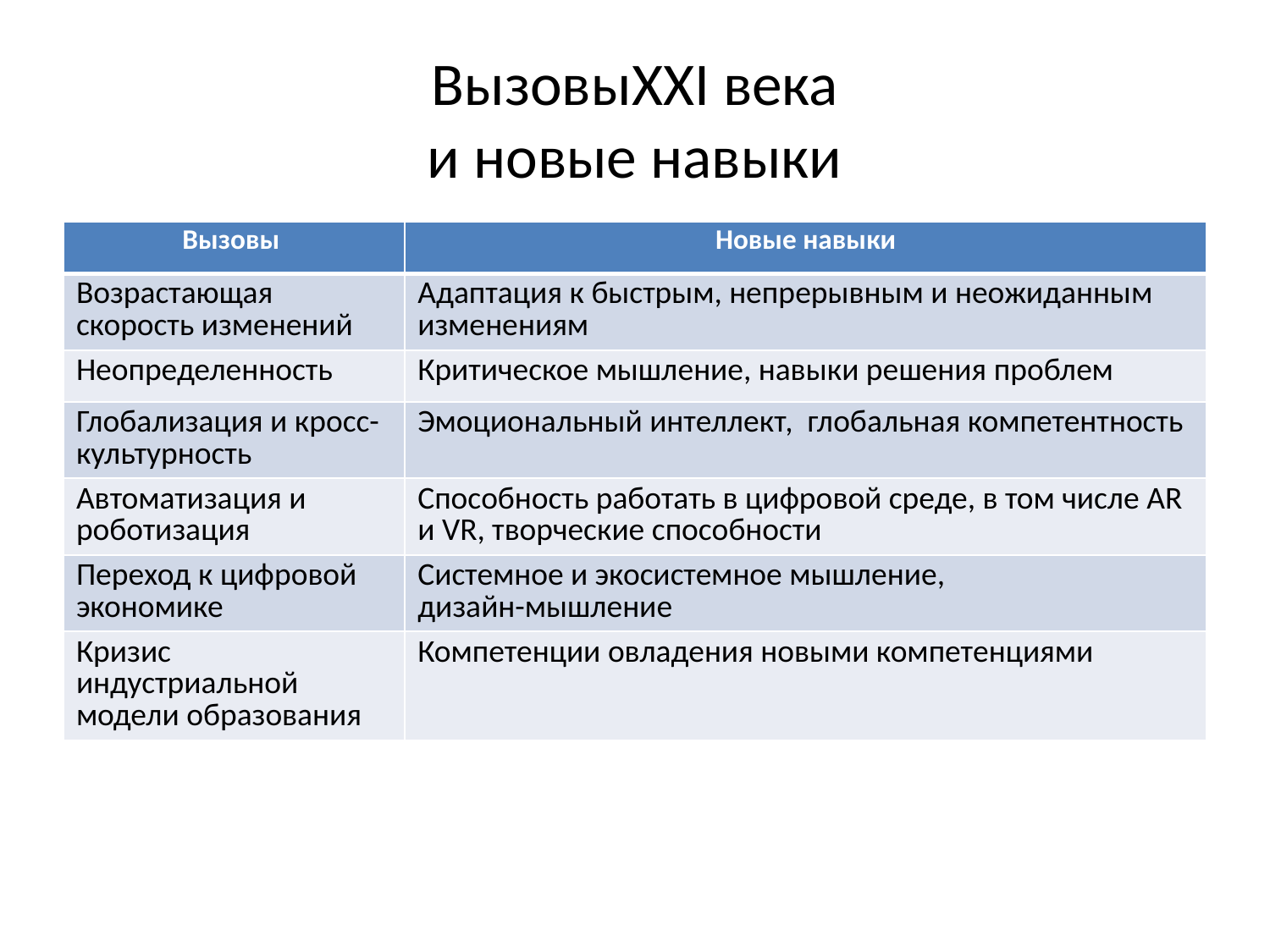

# ВызовыXXI века и новые навыки
| Вызовы | Новые навыки |
| --- | --- |
| Возрастающая скорость изменений | Адаптация к быстрым, непрерывным и неожиданным изменениям |
| Неопределенность | Критическое мышление, навыки решения проблем |
| Глобализация и кросс-культурность | Эмоциональный интеллект, глобальная компетентность |
| Автоматизация и роботизация | Способность работать в цифровой среде, в том числе AR и VR, творческие способности |
| Переход к цифровой экономике | Системное и экосистемное мышление, дизайн-мышление |
| Кризис индустриальной модели образования | Компетенции овладения новыми компетенциями |